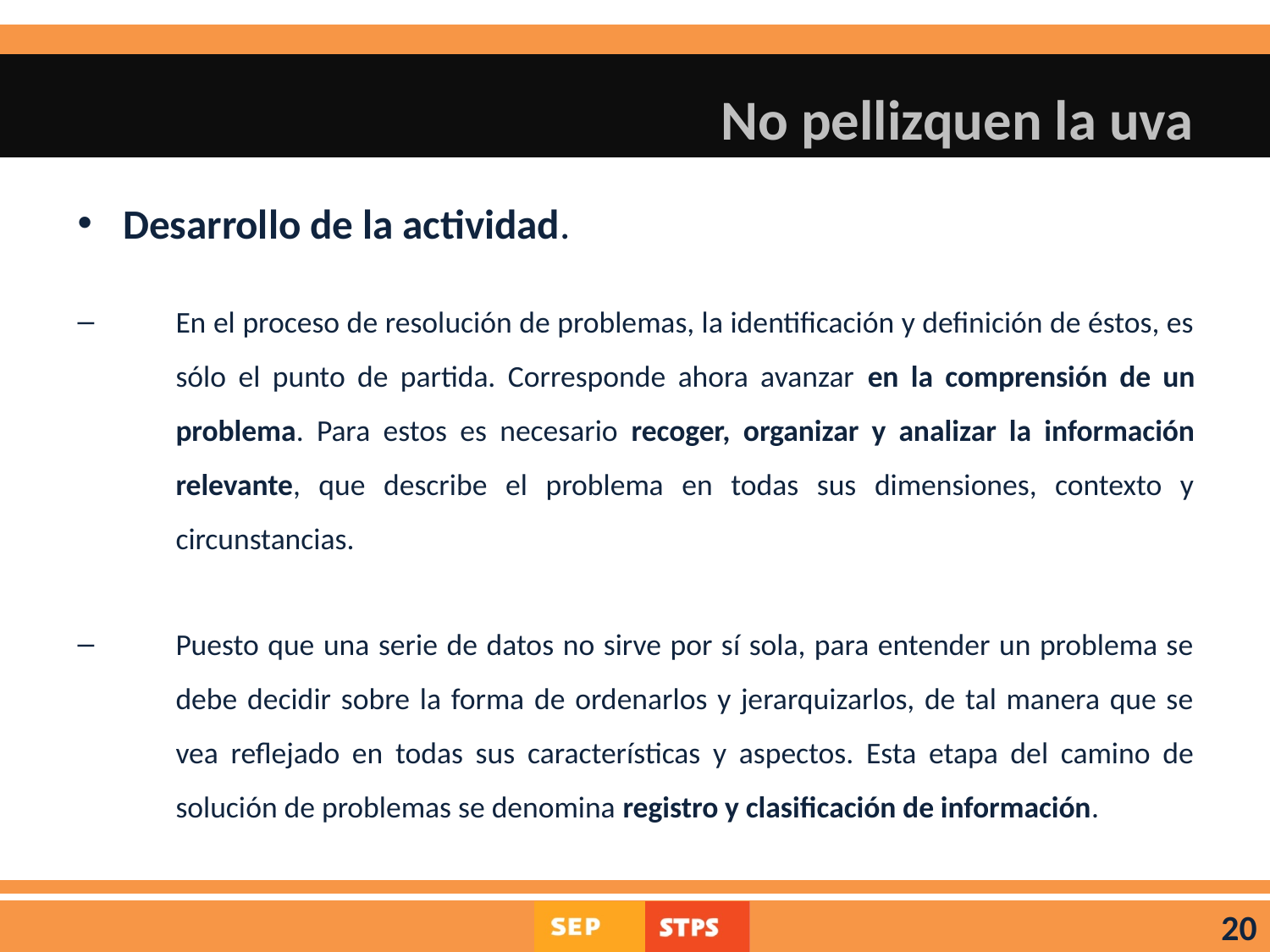

# No pellizquen la uva
Desarrollo de la actividad.

En el proceso de resolución de problemas, la identificación y definición de éstos, es sólo el punto de partida. Corresponde ahora avanzar en la comprensión de un problema. Para estos es necesario recoger, organizar y analizar la información relevante, que describe el problema en todas sus dimensiones, contexto y circunstancias.

Puesto que una serie de datos no sirve por sí sola, para entender un problema se debe decidir sobre la forma de ordenarlos y jerarquizarlos, de tal manera que se vea reflejado en todas sus características y aspectos. Esta etapa del camino de solución de problemas se denomina registro y clasificación de información.

20